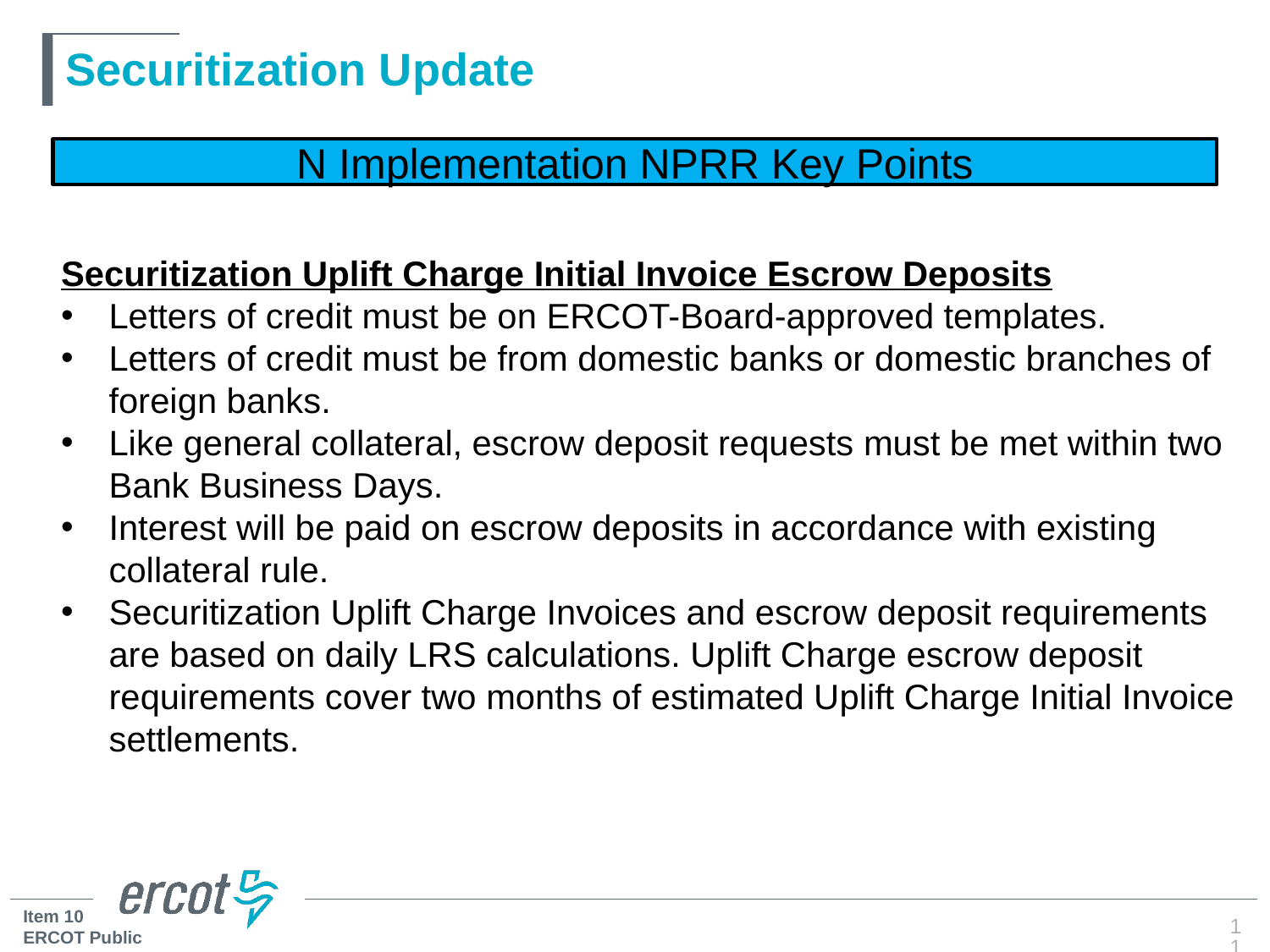

# Securitization Update
N Implementation NPRR Key Points
Securitization Uplift Charge Initial Invoice Escrow Deposits
Letters of credit must be on ERCOT-Board-approved templates.
Letters of credit must be from domestic banks or domestic branches of foreign banks.
Like general collateral, escrow deposit requests must be met within two Bank Business Days.
Interest will be paid on escrow deposits in accordance with existing collateral rule.
Securitization Uplift Charge Invoices and escrow deposit requirements are based on daily LRS calculations. Uplift Charge escrow deposit requirements cover two months of estimated Uplift Charge Initial Invoice settlements.

11